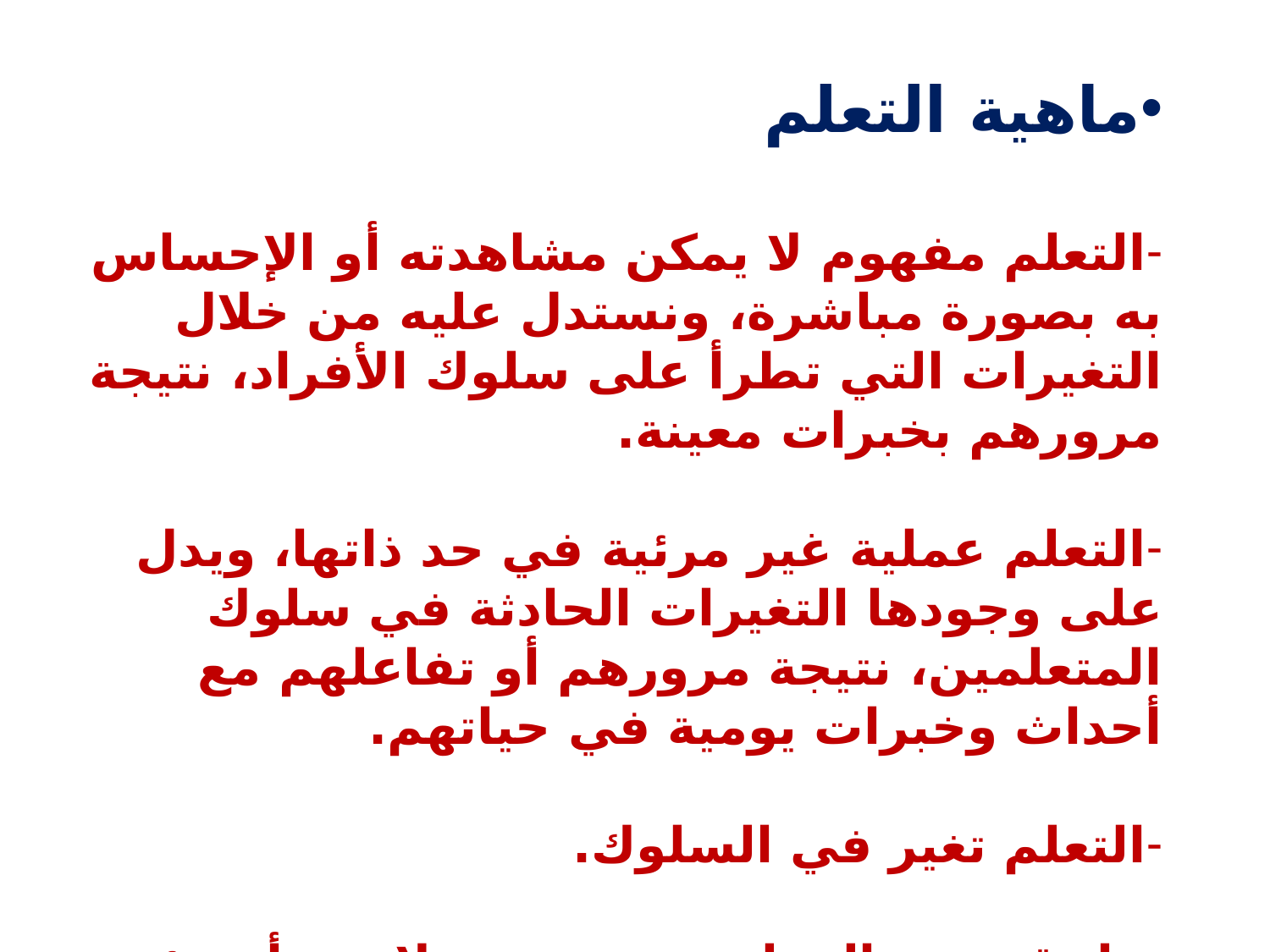

ماهية التعلم

التعلم مفهوم لا يمكن مشاهدته أو الإحساس به بصورة مباشرة، ونستدل عليه من خلال التغيرات التي تطرأ على سلوك الأفراد، نتيجة مرورهم بخبرات معينة.

التعلم عملية غير مرئية في حد ذاتها، ويدل على وجودها التغيرات الحادثة في سلوك المتعلمين، نتيجة مرورهم أو تفاعلهم مع أحداث وخبرات يومية في حياتهم.

التعلم تغير في السلوك.

ما يقوم به المعلم من تدريس لا بد وأن يؤدي إلى تعلم أي إلى حدوث تعلم.